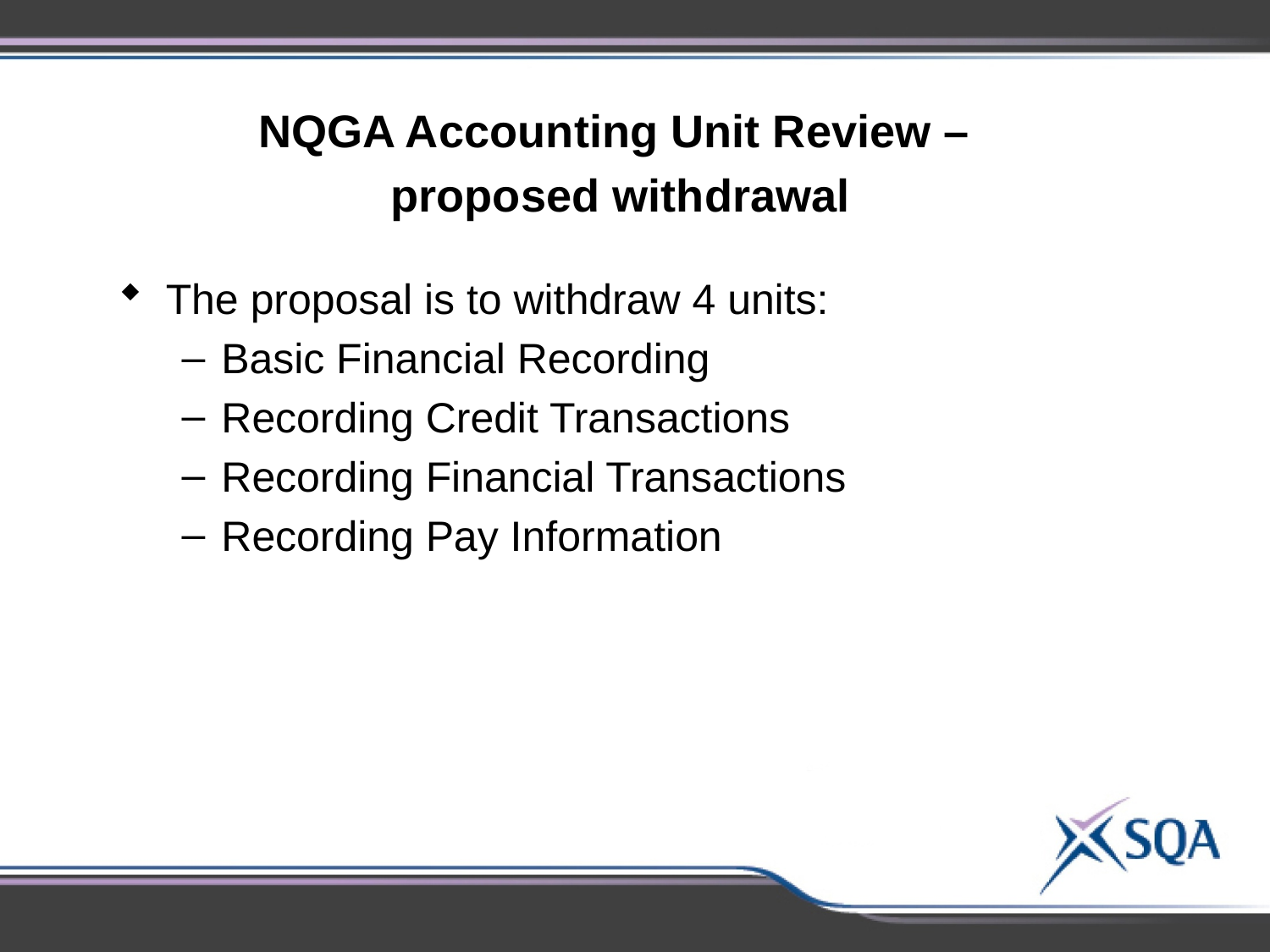

NQGA Accounting Unit Review –
proposed withdrawal

The proposal is to withdraw 4 units:
Basic Financial Recording
Recording Credit Transactions
Recording Financial Transactions
Recording Pay Information